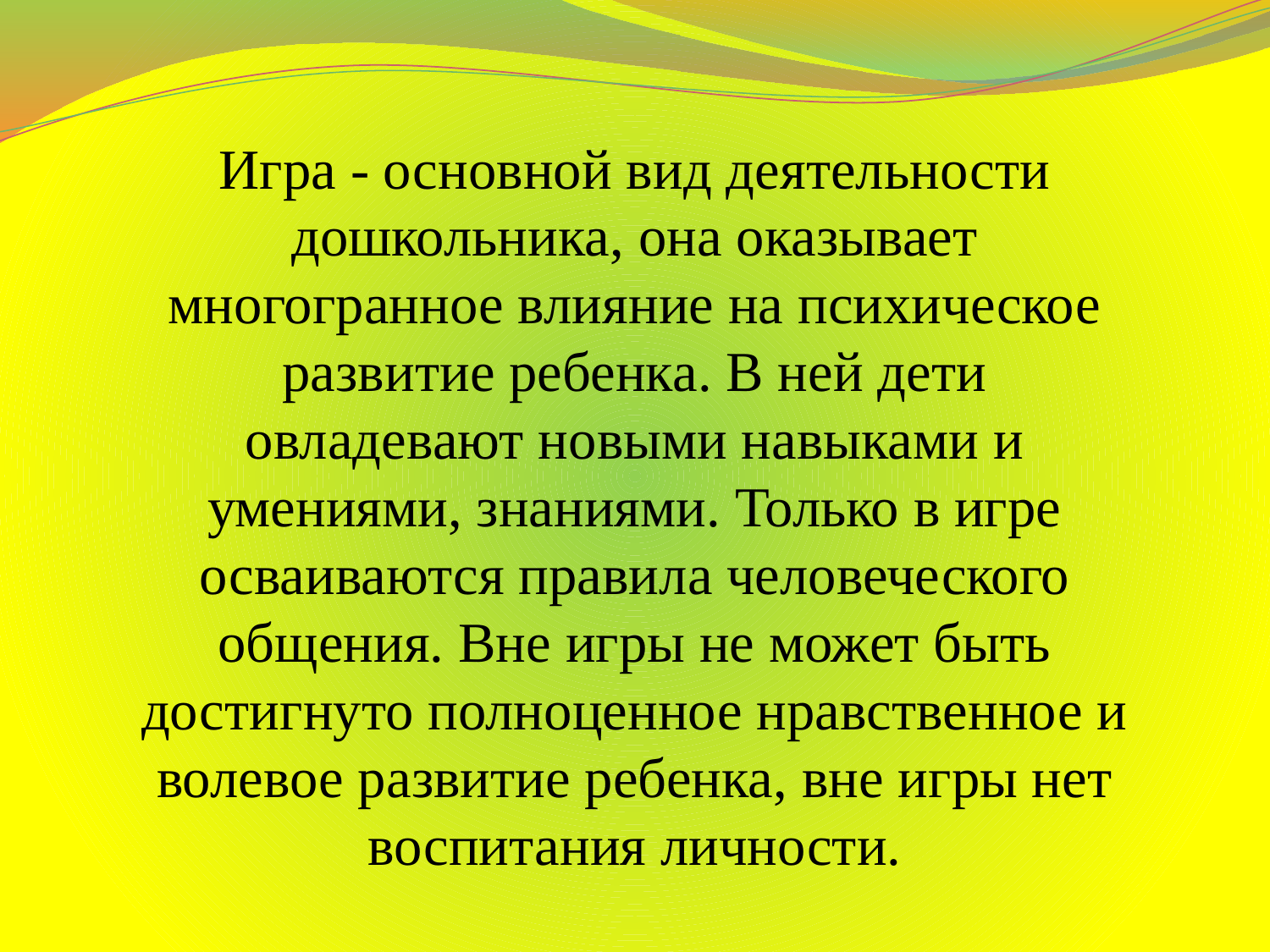

Игра - основной вид деятельности дошкольника, она оказывает многогранное влияние на психическое развитие ребенка. В ней дети овладевают новыми навыками и умениями, знаниями. Только в игре осваиваются правила человеческого общения. Вне игры не может быть достигнуто полноценное нравственное и волевое развитие ребенка, вне игры нет воспитания личности.